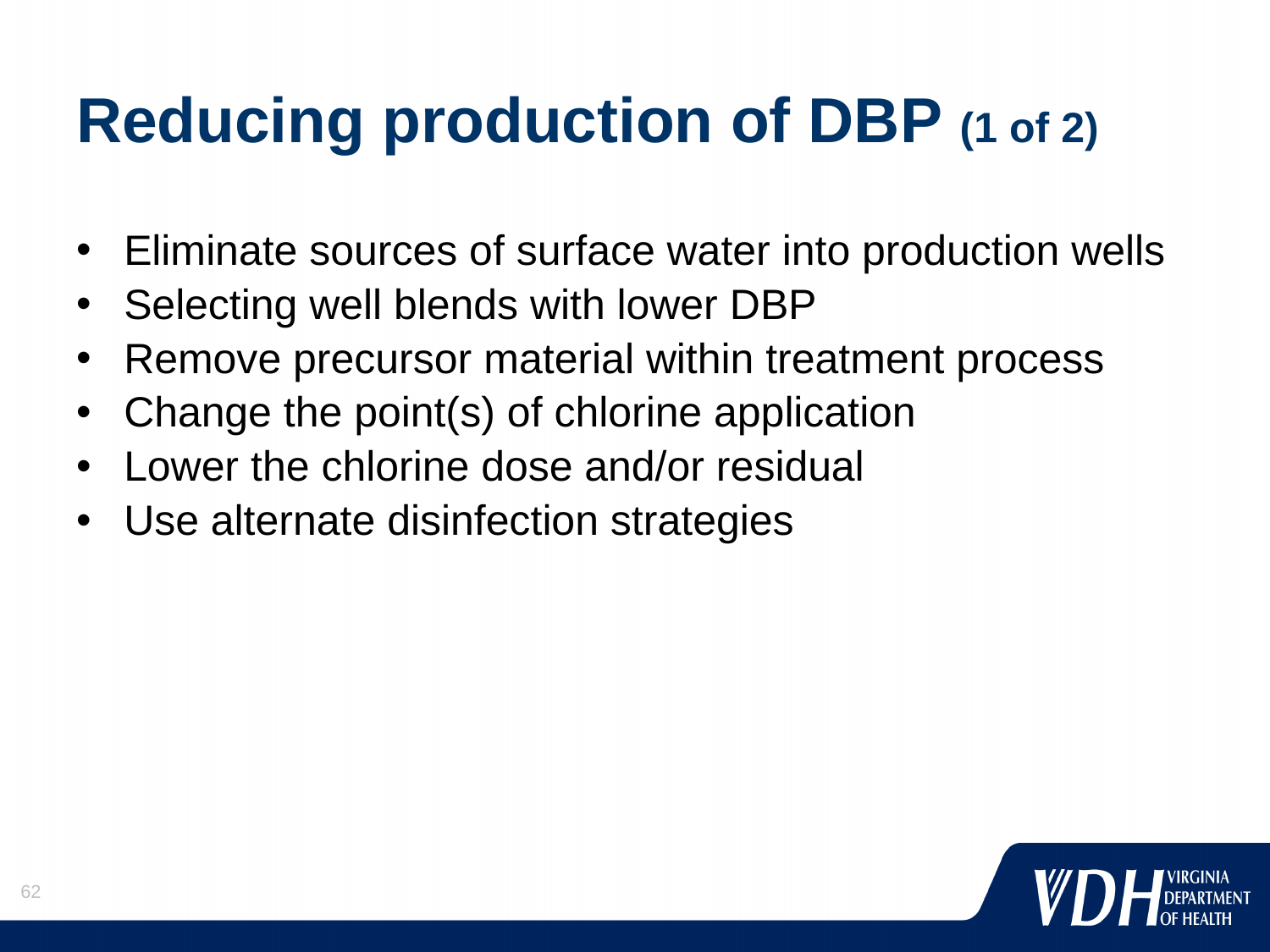

# Reducing production of DBP (1 of 2)
Eliminate sources of surface water into production wells
Selecting well blends with lower DBP
Remove precursor material within treatment process
Change the point(s) of chlorine application
Lower the chlorine dose and/or residual
Use alternate disinfection strategies

62